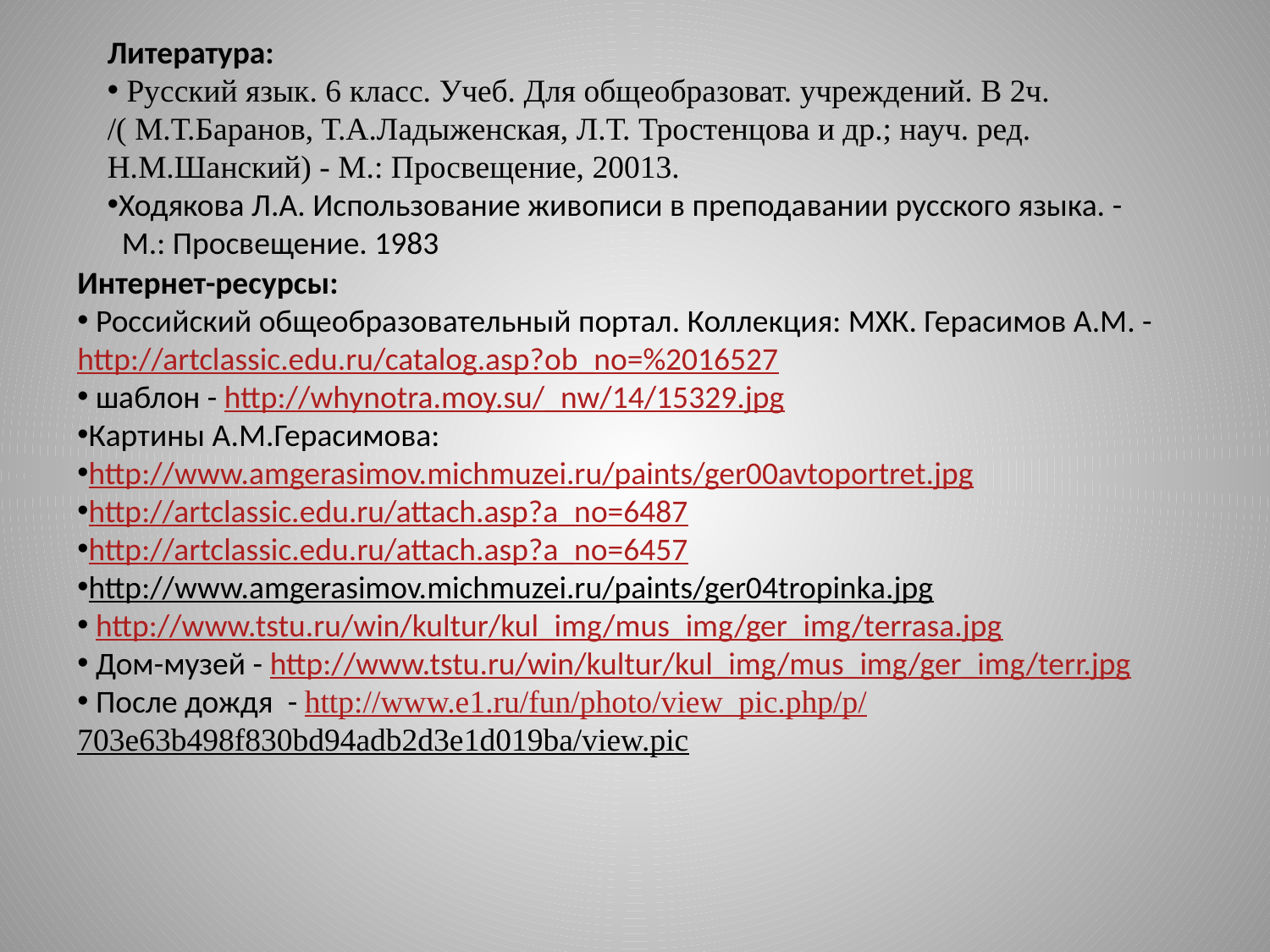

Литература:
 Русский язык. 6 класс. Учеб. Для общеобразоват. учреждений. В 2ч. /( М.Т.Баранов, Т.А.Ладыженская, Л.Т. Тростенцова и др.; науч. ред. Н.М.Шанский) - М.: Просвещение, 20013.
Ходякова Л.А. Использование живописи в преподавании русского языка. -
  М.: Просвещение. 1983
Интернет-ресурсы:
 Российский общеобразовательный портал. Коллекция: МХК. Герасимов А.М. - http://artclassic.edu.ru/catalog.asp?ob_no=%2016527
 шаблон - http://whynotra.moy.su/_nw/14/15329.jpg
Картины А.М.Герасимова:
http://www.amgerasimov.michmuzei.ru/paints/ger00avtoportret.jpg
http://artclassic.edu.ru/attach.asp?a_no=6487
http://artclassic.edu.ru/attach.asp?a_no=6457
http://www.amgerasimov.michmuzei.ru/paints/ger04tropinka.jpg
 http://www.tstu.ru/win/kultur/kul_img/mus_img/ger_img/terrasa.jpg
 Дом-музей - http://www.tstu.ru/win/kultur/kul_img/mus_img/ger_img/terr.jpg
 После дождя  - http://www.e1.ru/fun/photo/view_pic.php/p/
703e63b498f830bd94adb2d3e1d019ba/view.pic